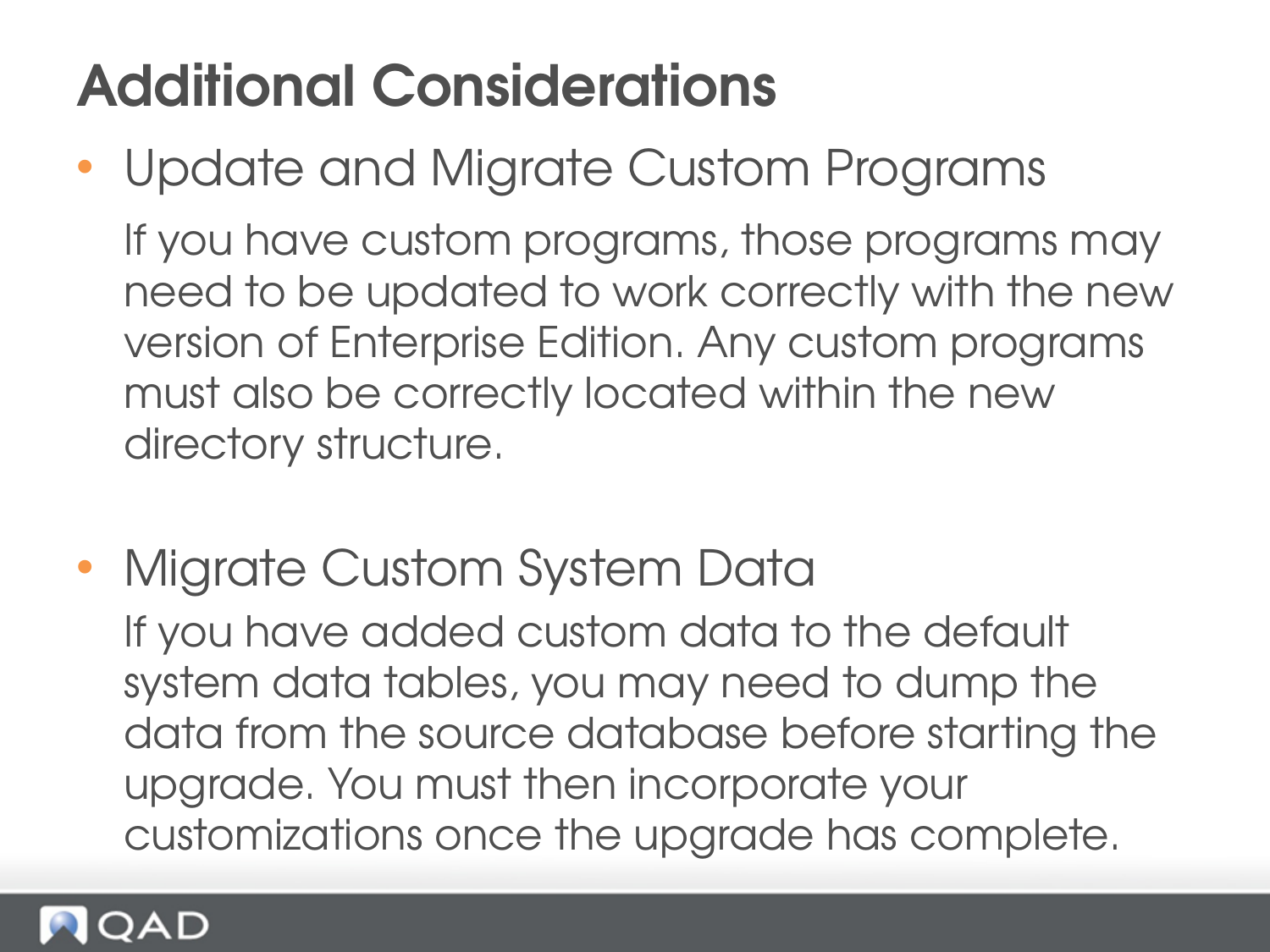

# Additional Considerations
Update and Migrate Custom Programs
	If you have custom programs, those programs may need to be updated to work correctly with the new version of Enterprise Edition. Any custom programs must also be correctly located within the new directory structure.

Migrate Custom System Data
	If you have added custom data to the default system data tables, you may need to dump the data from the source database before starting the upgrade. You must then incorporate your customizations once the upgrade has complete.